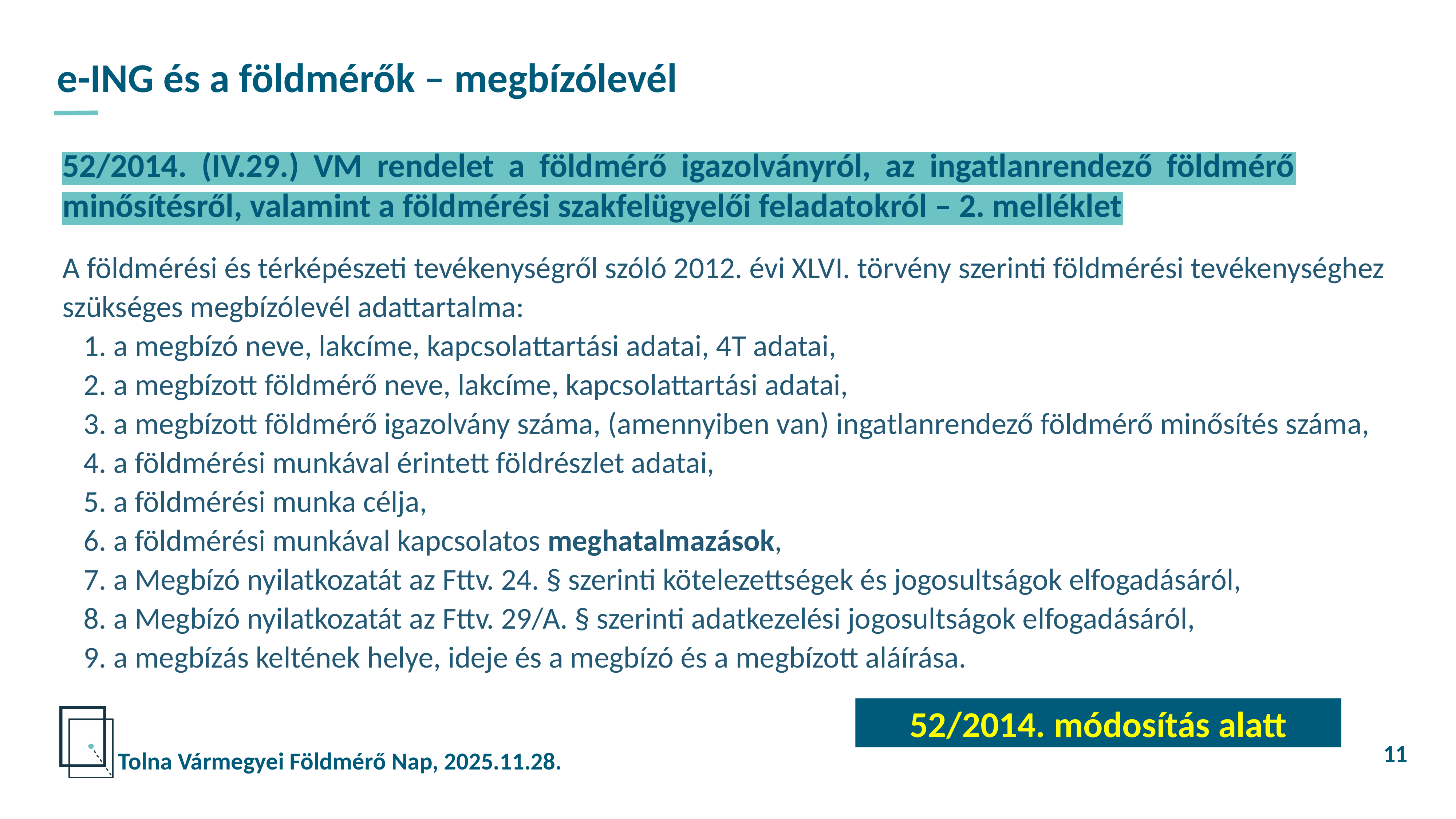

e-ING és a földmérők – megbízólevél

52/2014. (IV.29.) VM rendelet a földmérő igazolványról, az ingatlanrendező földmérő minősítésről, valamint a földmérési szakfelügyelői feladatokról – 2. melléklet
A földmérési és térképészeti tevékenységről szóló 2012. évi XLVI. törvény szerinti földmérési tevékenységhez szükséges megbízólevél adattartalma:
1. a megbízó neve, lakcíme, kapcsolattartási adatai, 4T adatai,
2. a megbízott földmérő neve, lakcíme, kapcsolattartási adatai,
3. a megbízott földmérő igazolvány száma, (amennyiben van) ingatlanrendező földmérő minősítés száma,
4. a földmérési munkával érintett földrészlet adatai,
5. a földmérési munka célja,
6. a földmérési munkával kapcsolatos meghatalmazások,
7. a Megbízó nyilatkozatát az Fttv. 24. § szerinti kötelezettségek és jogosultságok elfogadásáról,
8. a Megbízó nyilatkozatát az Fttv. 29/A. § szerinti adatkezelési jogosultságok elfogadásáról,
9. a megbízás keltének helye, ideje és a megbízó és a megbízott aláírása.
52/2014. módosítás alatt
11